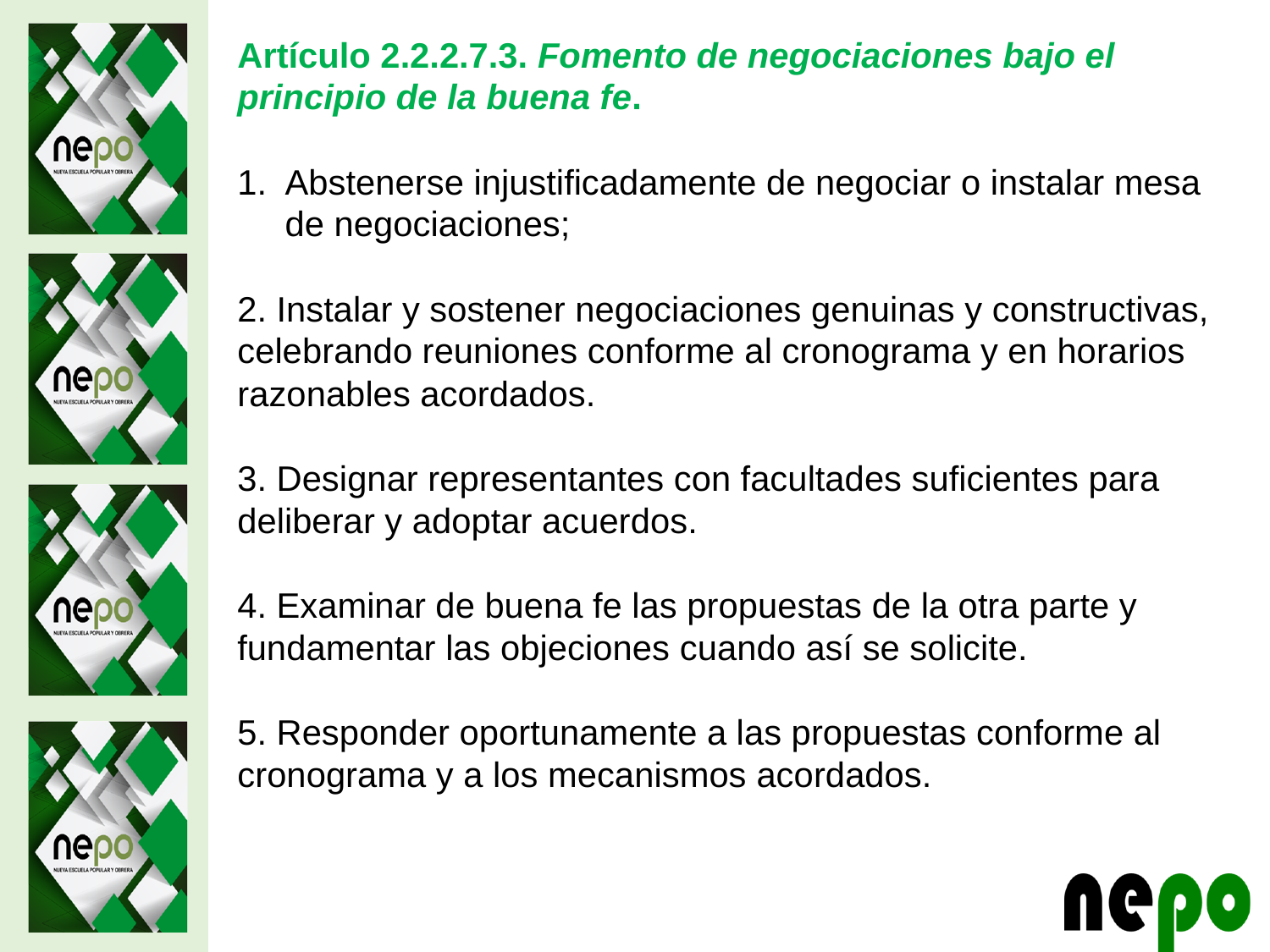

Artículo 2.2.2.7.3. Fomento de negociaciones bajo el principio de la buena fe.

Abstenerse injustificadamente de negociar o instalar mesa de negociaciones;

2. Instalar y sostener negociaciones genuinas y constructivas, celebrando reuniones conforme al cronograma y en horarios razonables acordados.

3. Designar representantes con facultades suficientes para deliberar y adoptar acuerdos.

4. Examinar de buena fe las propuestas de la otra parte y fundamentar las objeciones cuando así se solicite.

5. Responder oportunamente a las propuestas conforme al cronograma y a los mecanismos acordados.